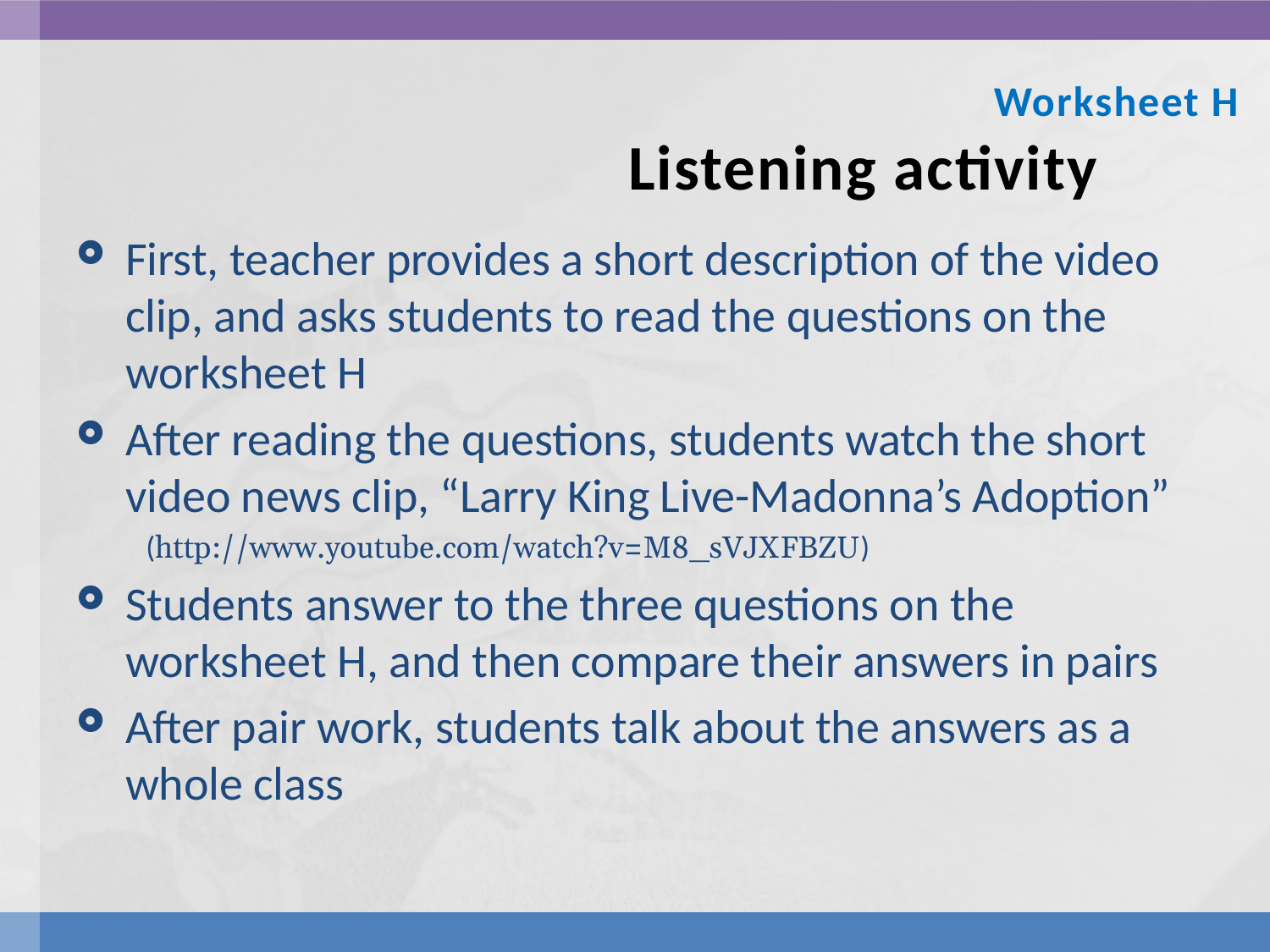

Worksheet H
# Listening activity
First, teacher provides a short description of the video clip, and asks students to read the questions on the worksheet H
After reading the questions, students watch the short video news clip, “Larry King Live-Madonna’s Adoption”
          (http://www.youtube.com/watch?v=M8_sVJXFBZU)
Students answer to the three questions on the worksheet H, and then compare their answers in pairs
After pair work, students talk about the answers as a whole class